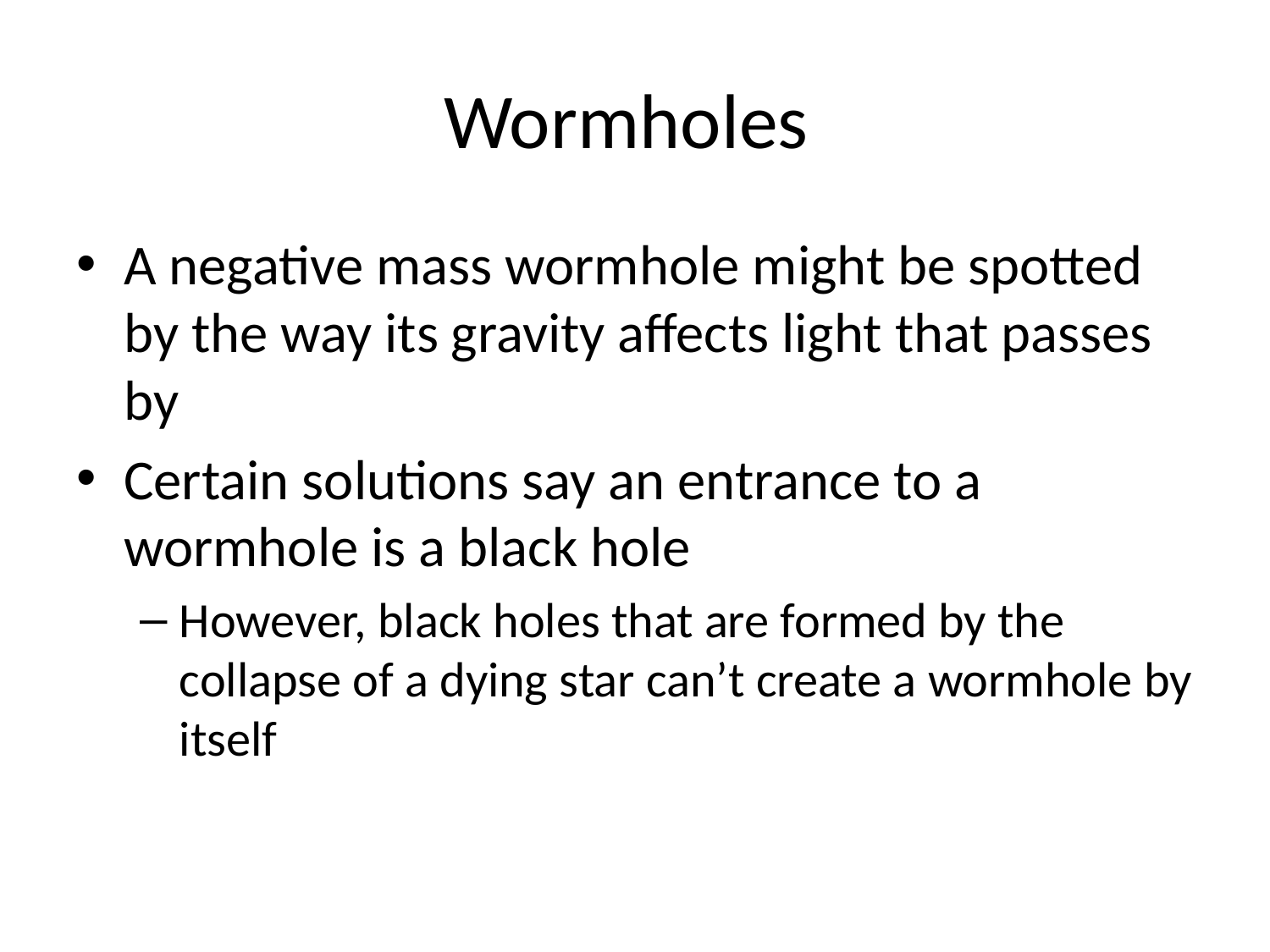

# Wormholes
A negative mass wormhole might be spotted by the way its gravity affects light that passes by
Certain solutions say an entrance to a wormhole is a black hole
However, black holes that are formed by the collapse of a dying star can’t create a wormhole by itself